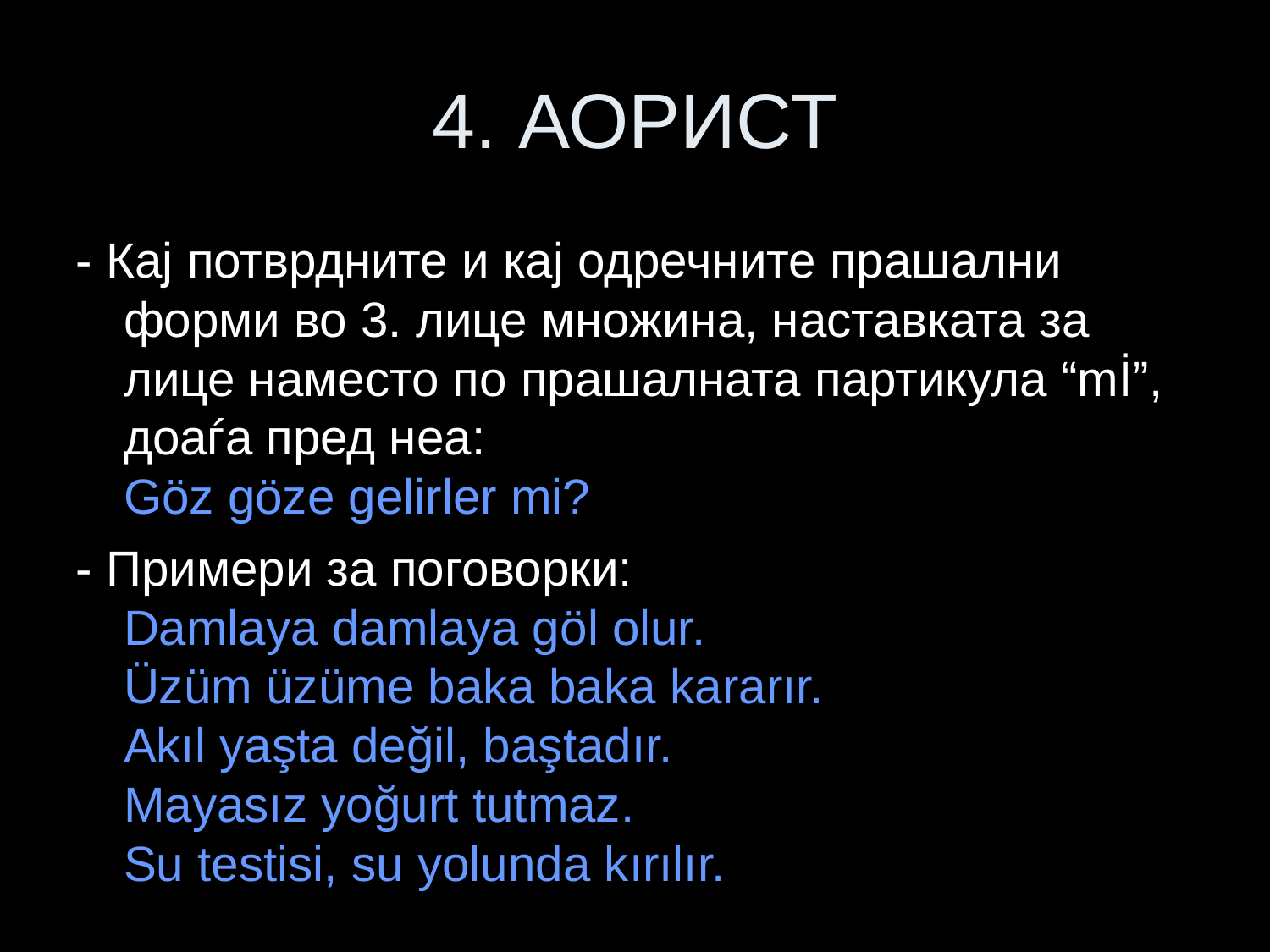

# 4. АОРИСТ
- Кај потврдните и кај одречните прашални форми во 3. лице множина, наставката за лице наместо по прашалната партикула “mİ”, доаѓа пред неа:
Göz göze gelirler mi?
- Примери за поговорки:
Damlaya damlaya göl olur.
Üzüm üzüme baka baka kararır.
Akıl yaşta değil, baştadır.
Mayasız yoğurt tutmaz.
Su testisi, su yolunda kırılır.